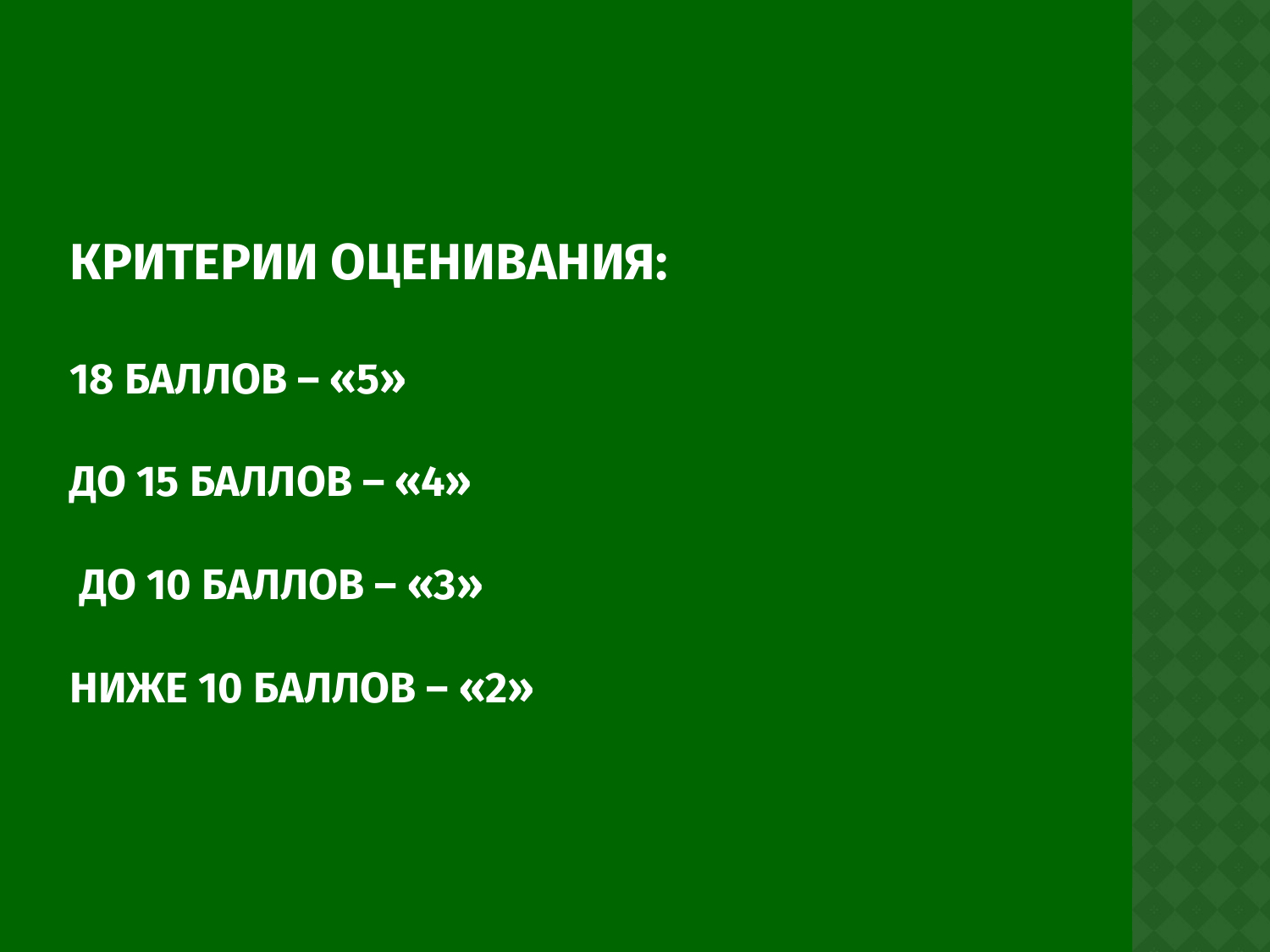

# Критерии оценивания: 18 баллов – «5» до 15 баллов – «4» до 10 баллов – «3» ниже 10 баллов – «2»